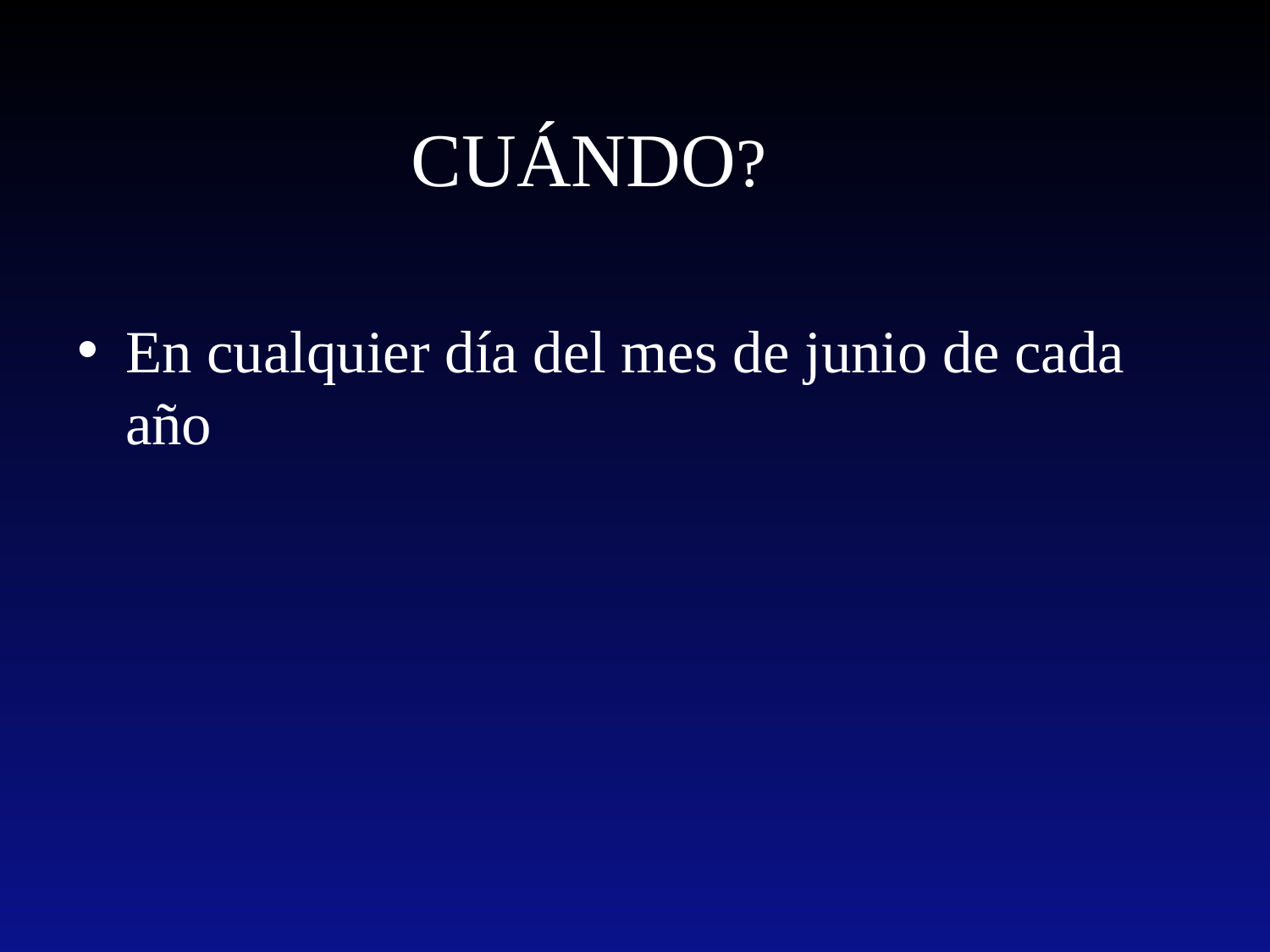

# CUÁNDO?
En cualquier día del mes de junio de cada año